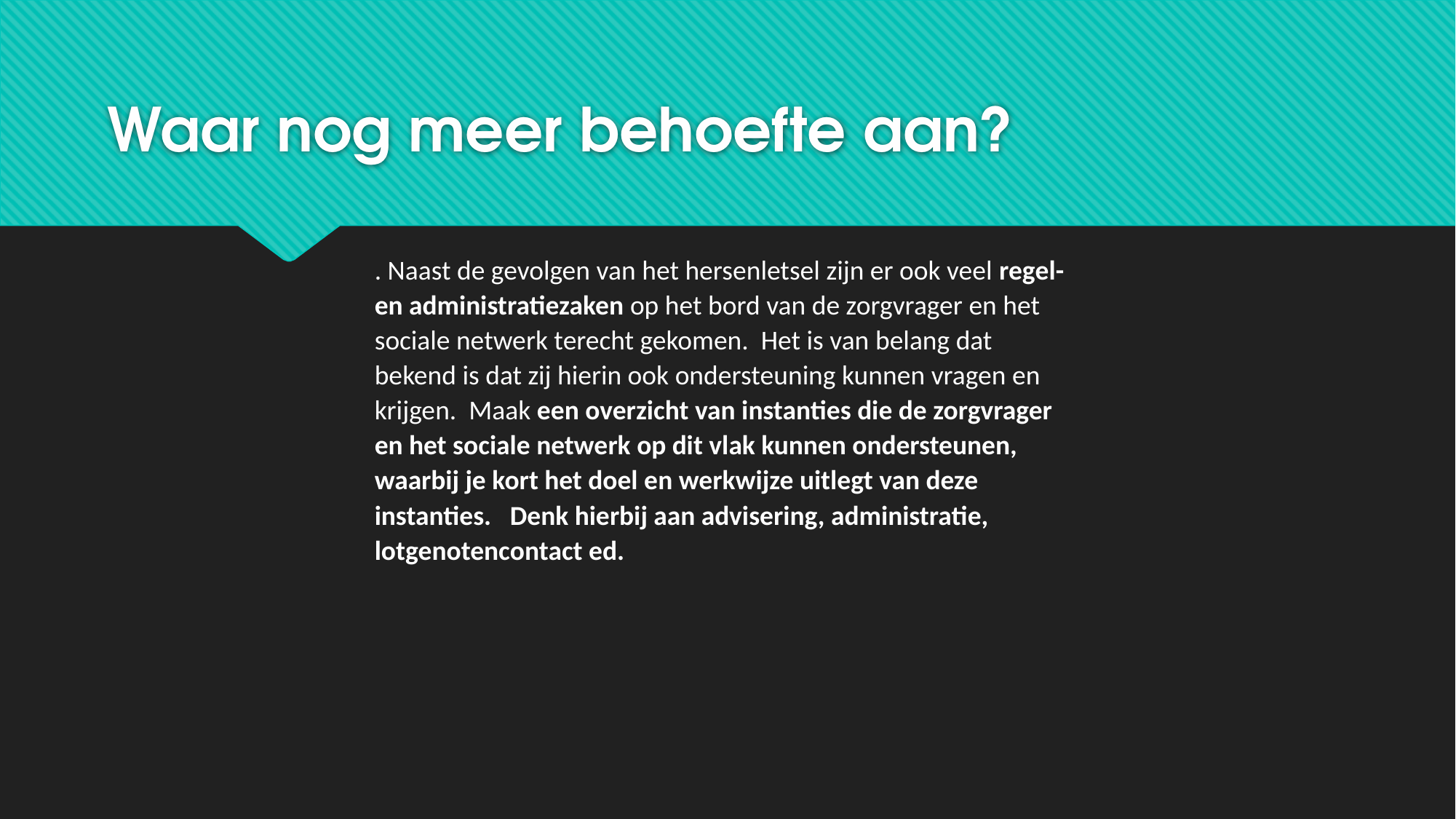

# Waar nog meer behoefte aan?
. Naast de gevolgen van het hersenletsel zijn er ook veel regel- en administratiezaken op het bord van de zorgvrager en het sociale netwerk terecht gekomen.  Het is van belang dat bekend is dat zij hierin ook ondersteuning kunnen vragen en krijgen.  Maak een overzicht van instanties die de zorgvrager en het sociale netwerk op dit vlak kunnen ondersteunen, waarbij je kort het doel en werkwijze uitlegt van deze instanties.   Denk hierbij aan advisering, administratie, lotgenotencontact ed.